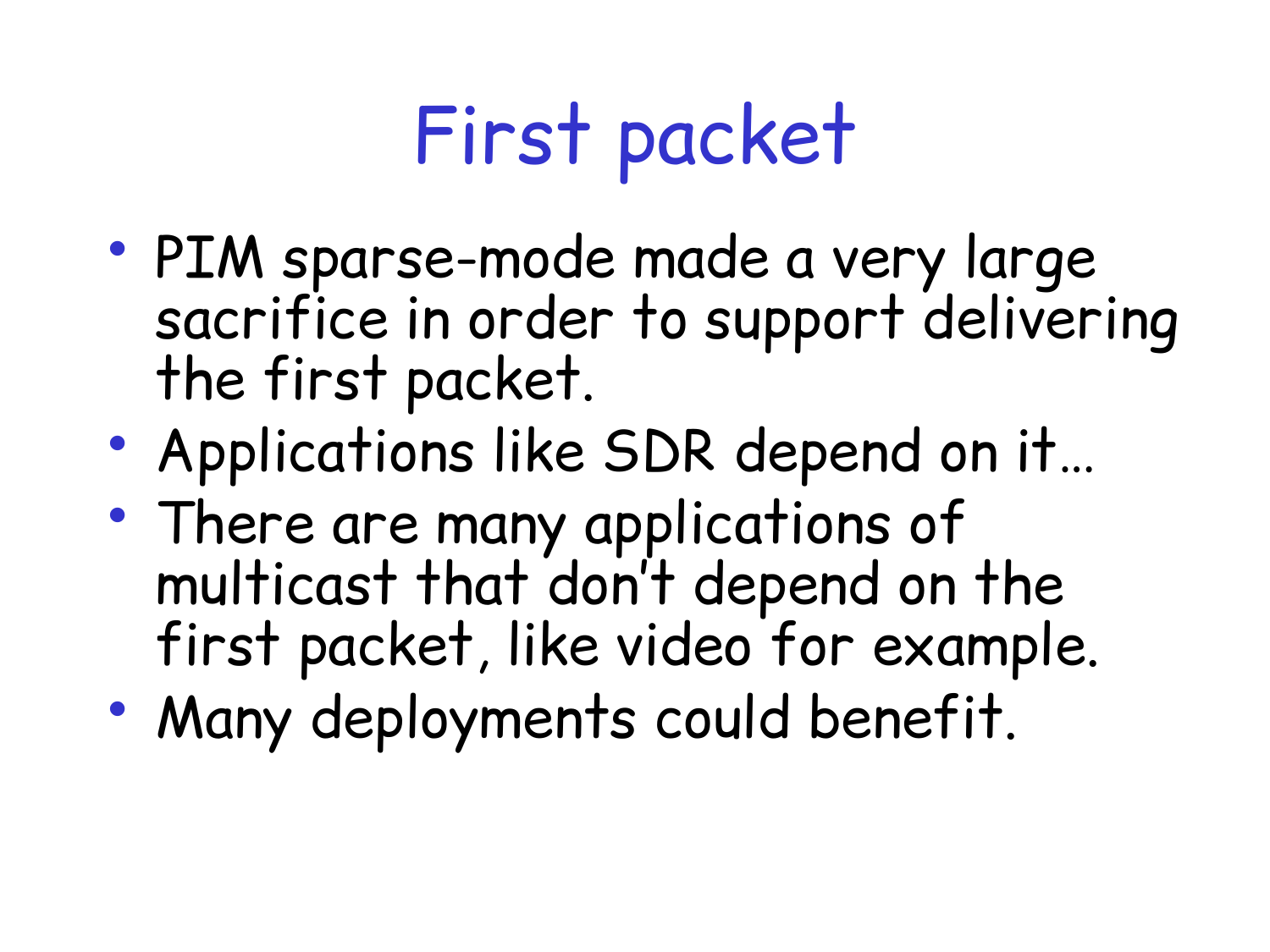

# First packet
PIM sparse-mode made a very large sacrifice in order to support delivering the first packet.
Applications like SDR depend on it…
There are many applications of multicast that don’t depend on the first packet, like video for example.
Many deployments could benefit.